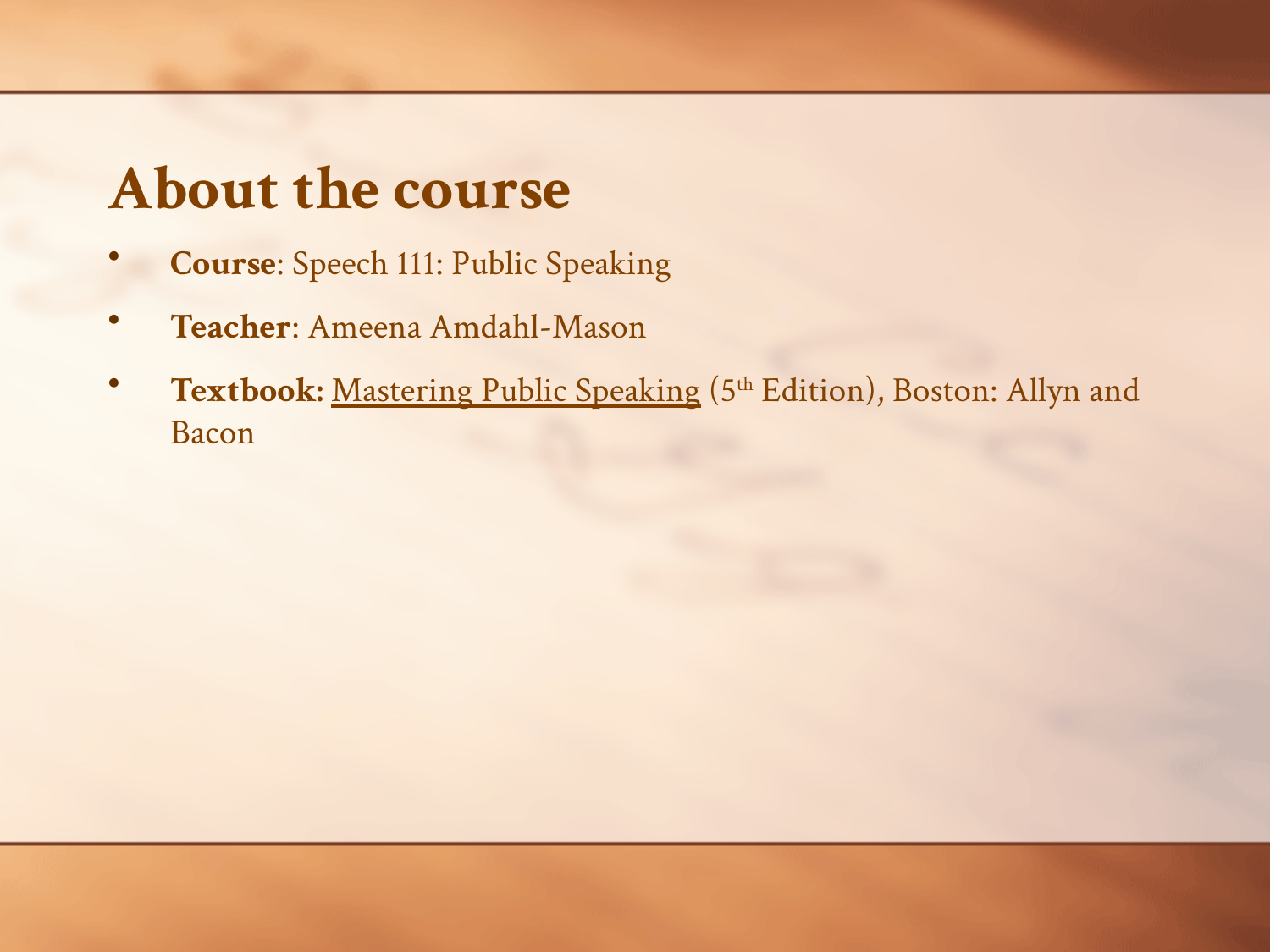

# About the course
Course: Speech 111: Public Speaking
Teacher: Ameena Amdahl-Mason
Textbook: Mastering Public Speaking (5th Edition), Boston: Allyn and Bacon